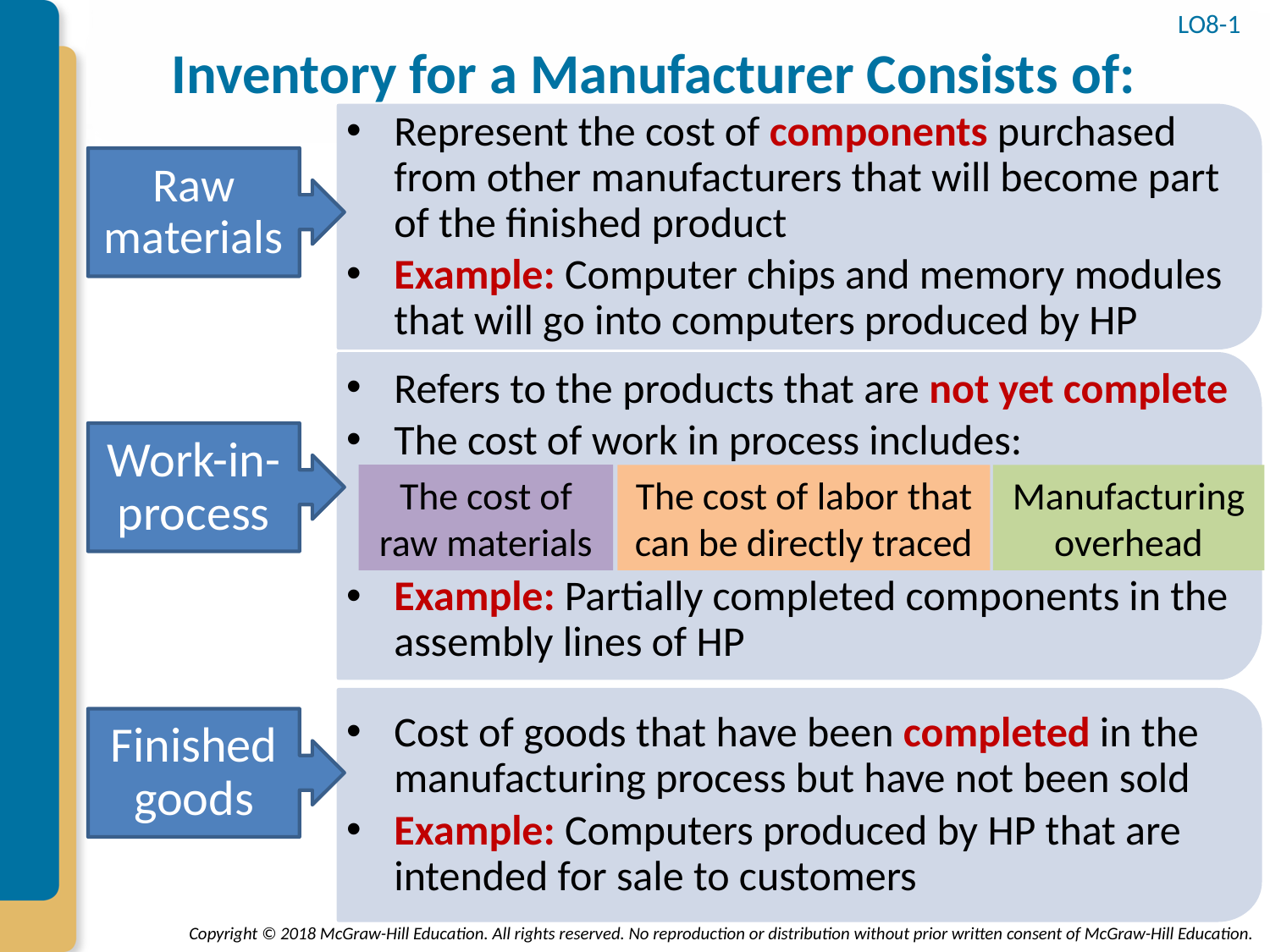

LO8-1
# Inventory for a Manufacturer Consists of:
Represent the cost of components purchased from other manufacturers that will become part of the finished product
Example: Computer chips and memory modules that will go into computers produced by HP
Raw materials
Refers to the products that are not yet complete
The cost of work in process includes:

Example: Partially completed components in the assembly lines of HP
Work-in-process
The cost of raw materials
The cost of labor that can be directly traced
Manufacturing overhead
Cost of goods that have been completed in the manufacturing process but have not been sold
Example: Computers produced by HP that are intended for sale to customers
Finished goods